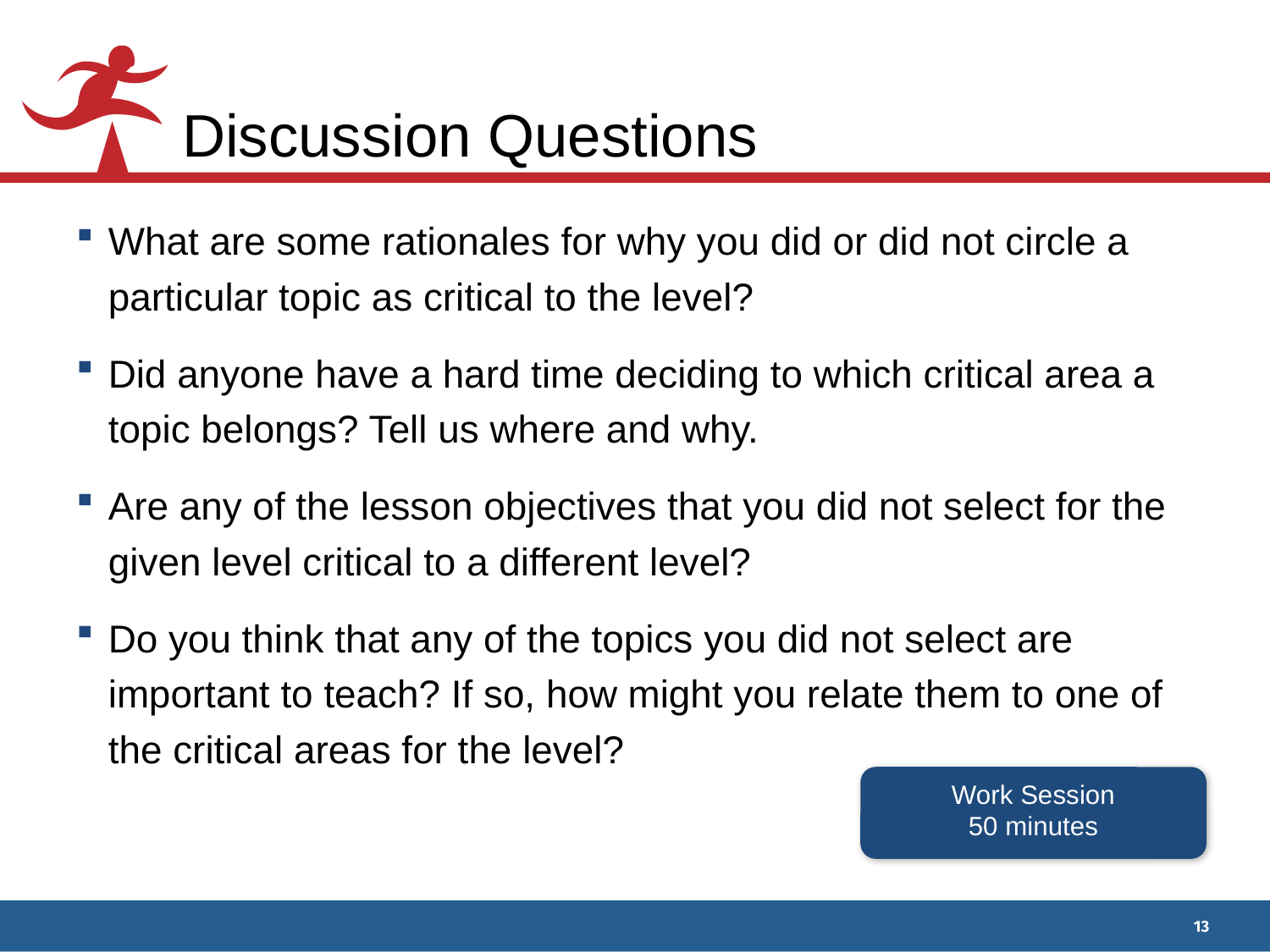

# Discussion Questions
What are some rationales for why you did or did not circle a particular topic as critical to the level?
Did anyone have a hard time deciding to which critical area a topic belongs? Tell us where and why.
Are any of the lesson objectives that you did not select for the given level critical to a different level?
Do you think that any of the topics you did not select are important to teach? If so, how might you relate them to one of the critical areas for the level?

Work Session
50 minutes